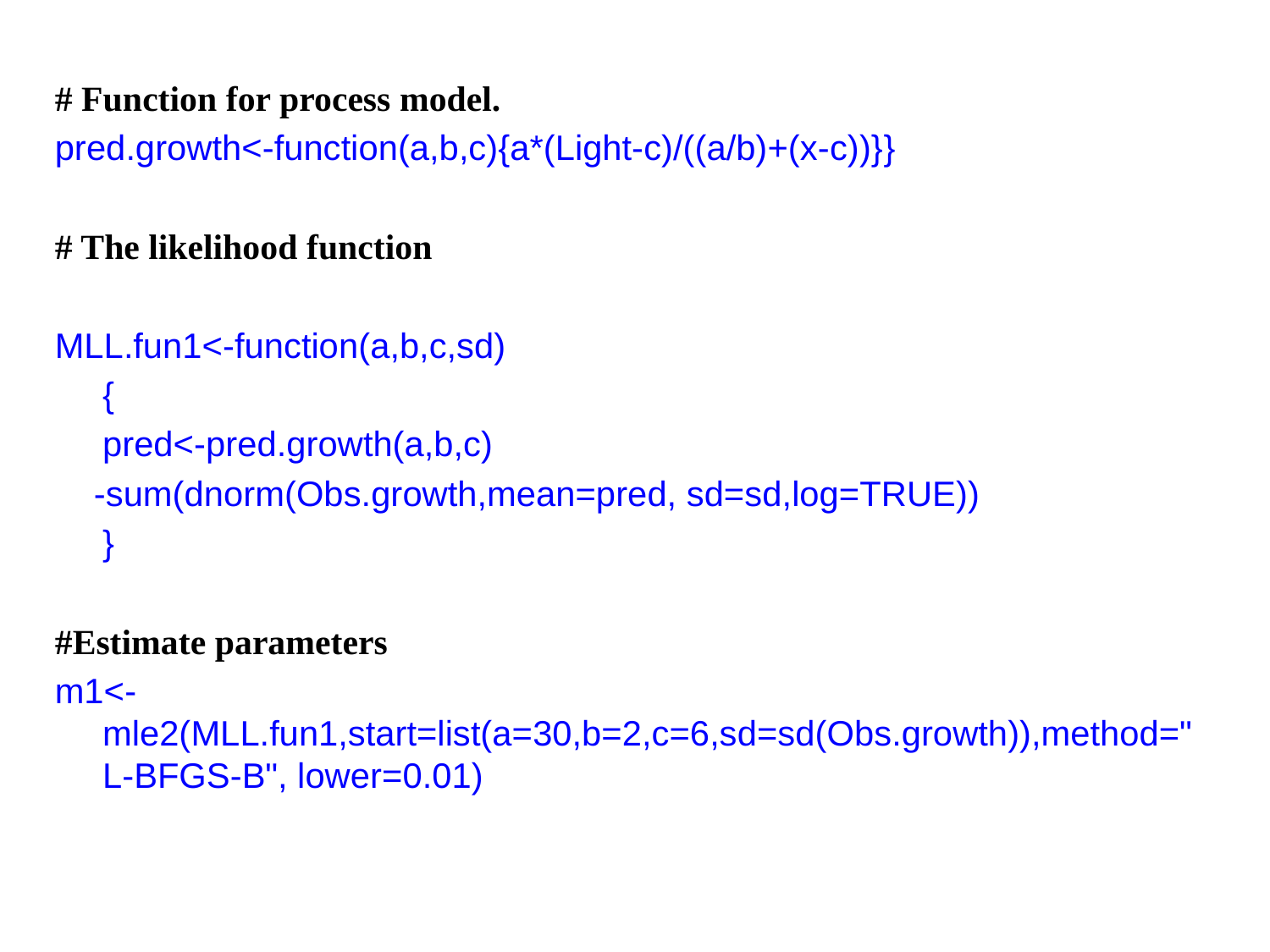

# Function for process model.
pred.growth<-function(a,b,c){a*(Light-c)/((a/b)+(x-c))}}

# The likelihood function

MLL.fun1<-function(a,b,c,sd)
	{
	pred<-pred.growth(a,b,c)
    -sum(dnorm(Obs.growth,mean=pred, sd=sd,log=TRUE))
	}

#Estimate parameters
m1<-mle2(MLL.fun1,start=list(a=30,b=2,c=6,sd=sd(Obs.growth)),method="L-BFGS-B", lower=0.01)